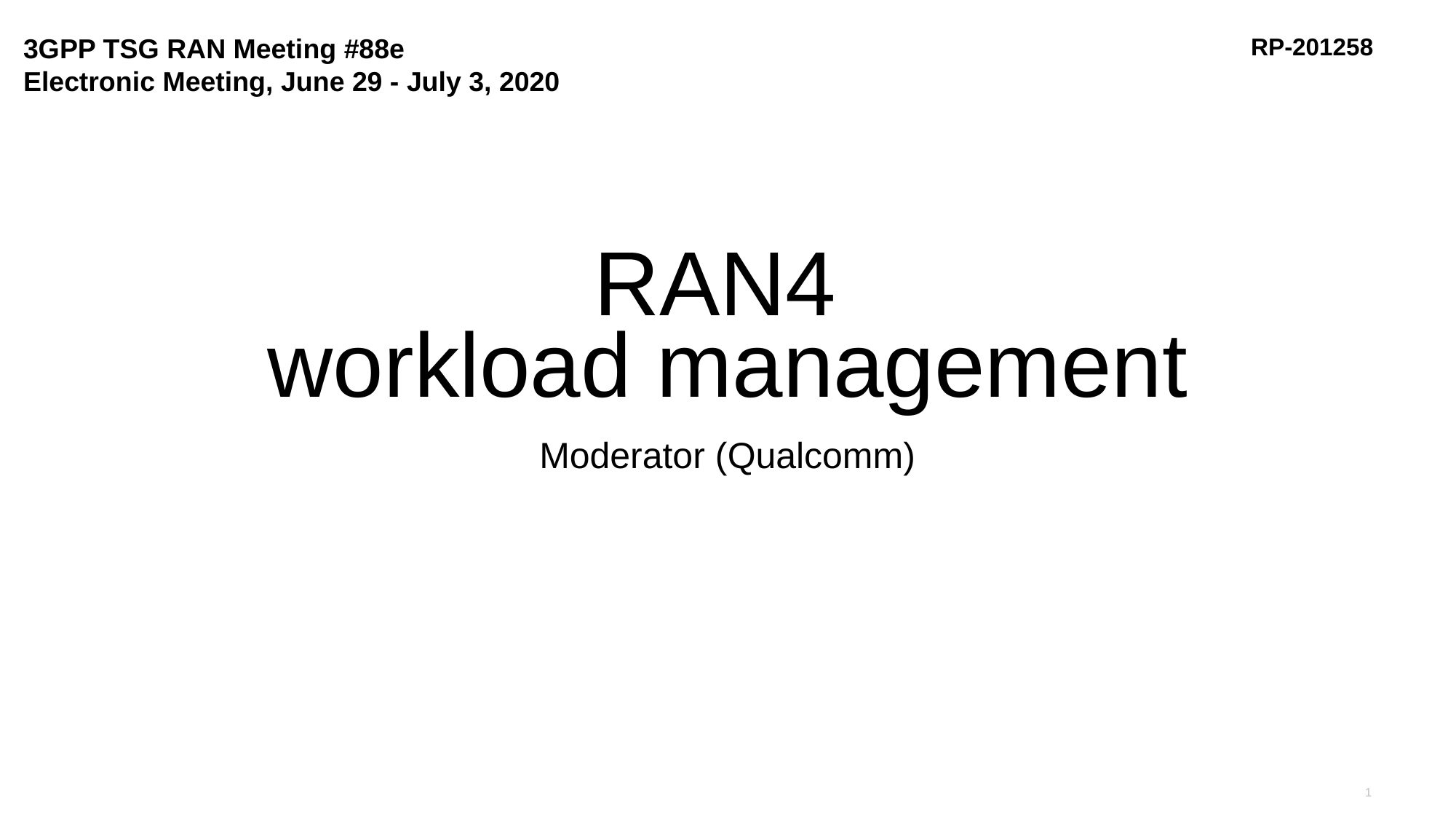

3GPP TSG RAN Meeting #88e
Electronic Meeting, June 29 - July 3, 2020
RP-201258
# RAN4 workload management
Moderator (Qualcomm)